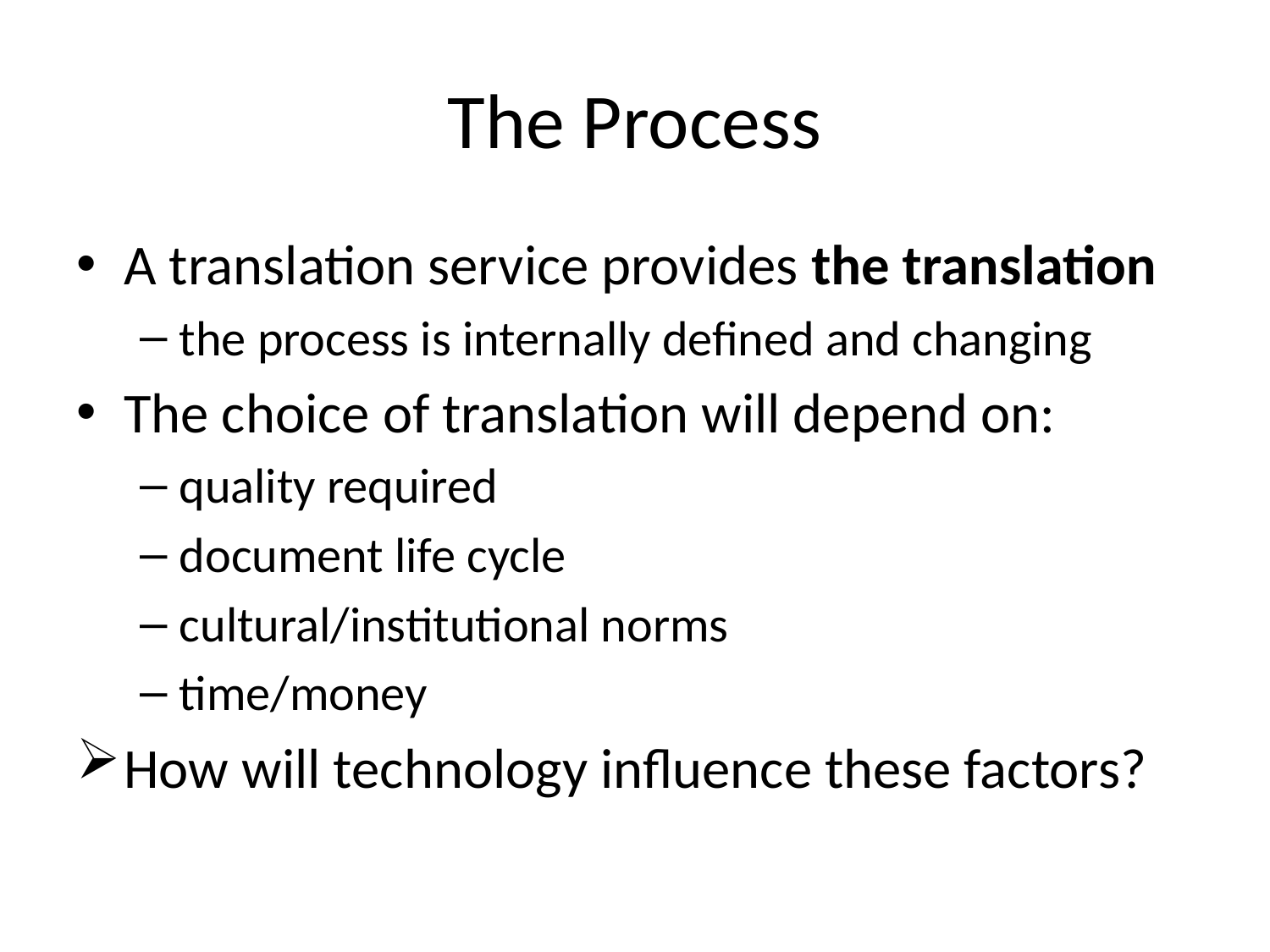

# The Process
A translation service provides the translation
the process is internally defined and changing
The choice of translation will depend on:
quality required
document life cycle
cultural/institutional norms
time/money
How will technology influence these factors?